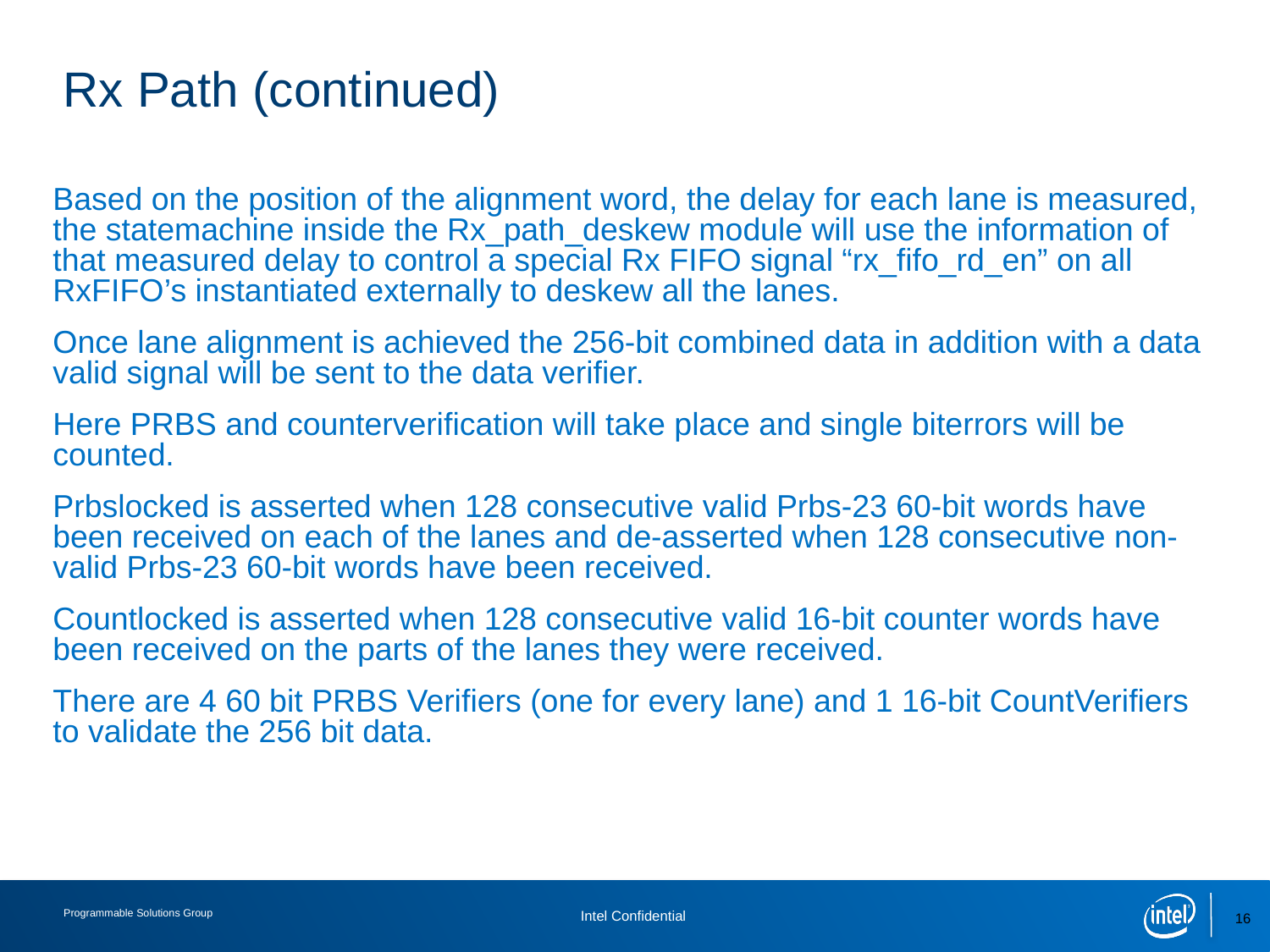

# Rx Path (continued)

Based on the position of the alignment word, the delay for each lane is measured, the statemachine inside the Rx_path_deskew module will use the information of that measured delay to control a special Rx FIFO signal “rx_fifo_rd_en” on all RxFIFO’s instantiated externally to deskew all the lanes.
Once lane alignment is achieved the 256-bit combined data in addition with a data valid signal will be sent to the data verifier.
Here PRBS and counterverification will take place and single biterrors will be counted.
Prbslocked is asserted when 128 consecutive valid Prbs-23 60-bit words have been received on each of the lanes and de-asserted when 128 consecutive non-valid Prbs-23 60-bit words have been received.
Countlocked is asserted when 128 consecutive valid 16-bit counter words have been received on the parts of the lanes they were received.
There are 4 60 bit PRBS Verifiers (one for every lane) and 1 16-bit CountVerifiers to validate the 256 bit data.
16